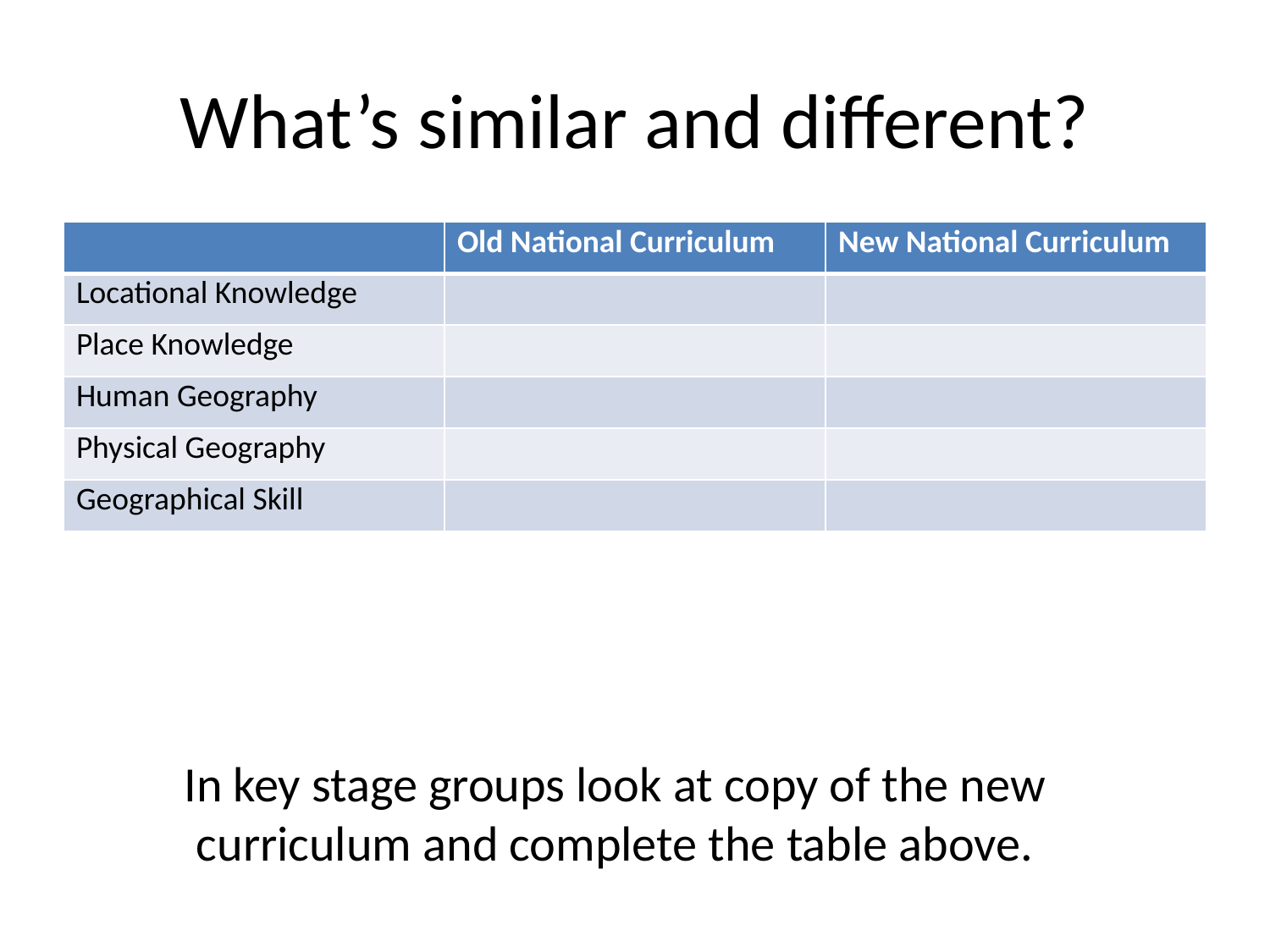

# What’s similar and different?
|  | Old National Curriculum | New National Curriculum |
| --- | --- | --- |
| Locational Knowledge |  |  |
| Place Knowledge |  |  |
| Human Geography |  |  |
| Physical Geography |  |  |
| Geographical Skill |  |  |
In key stage groups look at copy of the new curriculum and complete the table above.